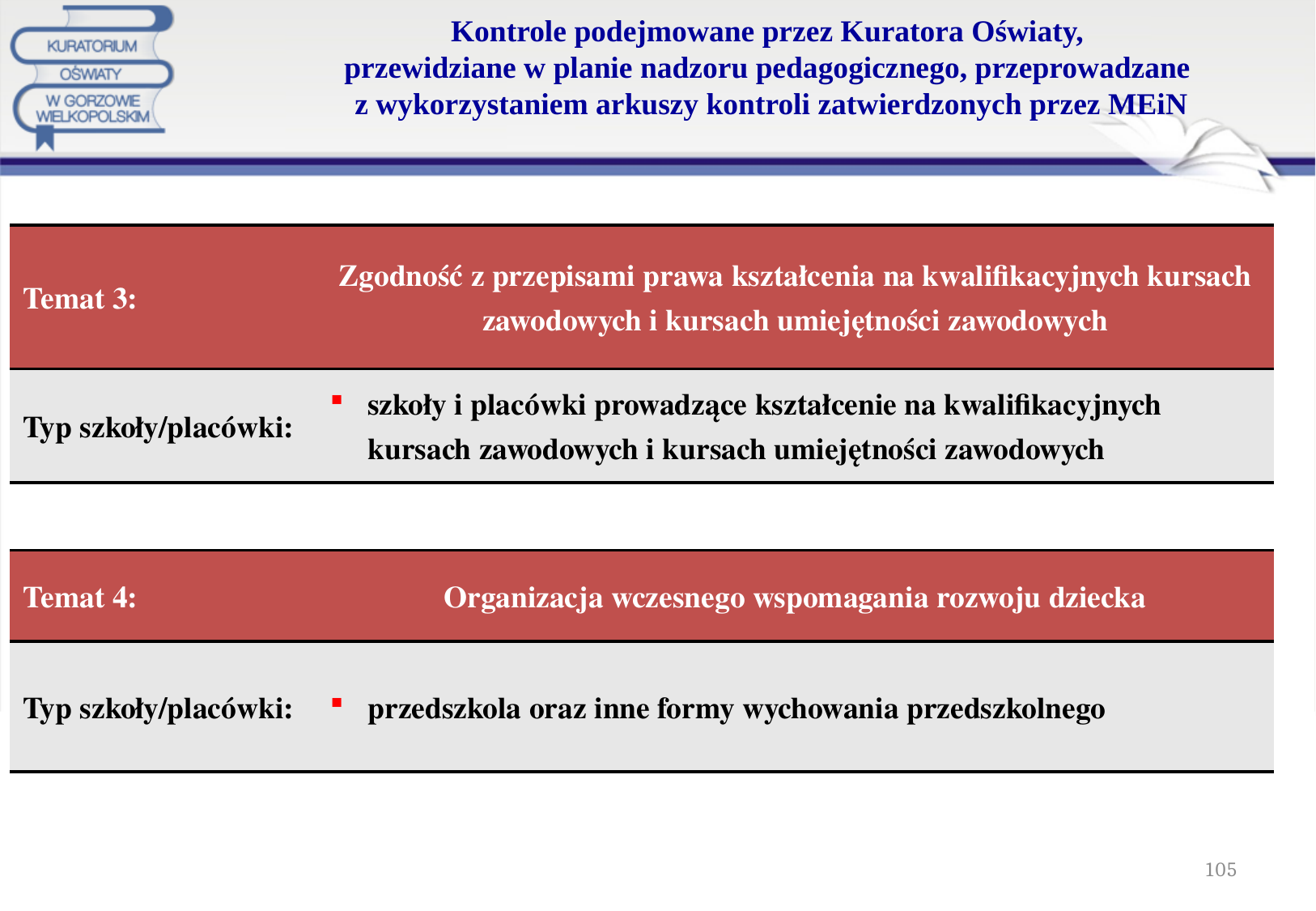

# Kontrole podejmowane przez Kuratora Oświaty, przewidziane w planie nadzoru pedagogicznego, przeprowadzane z wykorzystaniem arkuszy kontroli zatwierdzonych przez MEiN

| Temat 3: | Zgodność z przepisami prawa kształcenia na kwalifikacyjnych kursach zawodowych i kursach umiejętności zawodowych |
| --- | --- |
| Typ szkoły/placówki: | szkoły i placówki prowadzące kształcenie na kwalifikacyjnych kursach zawodowych i kursach umiejętności zawodowych |
| Temat 4: | Organizacja wczesnego wspomagania rozwoju dziecka |
| --- | --- |
| Typ szkoły/placówki: | przedszkola oraz inne formy wychowania przedszkolnego |

105